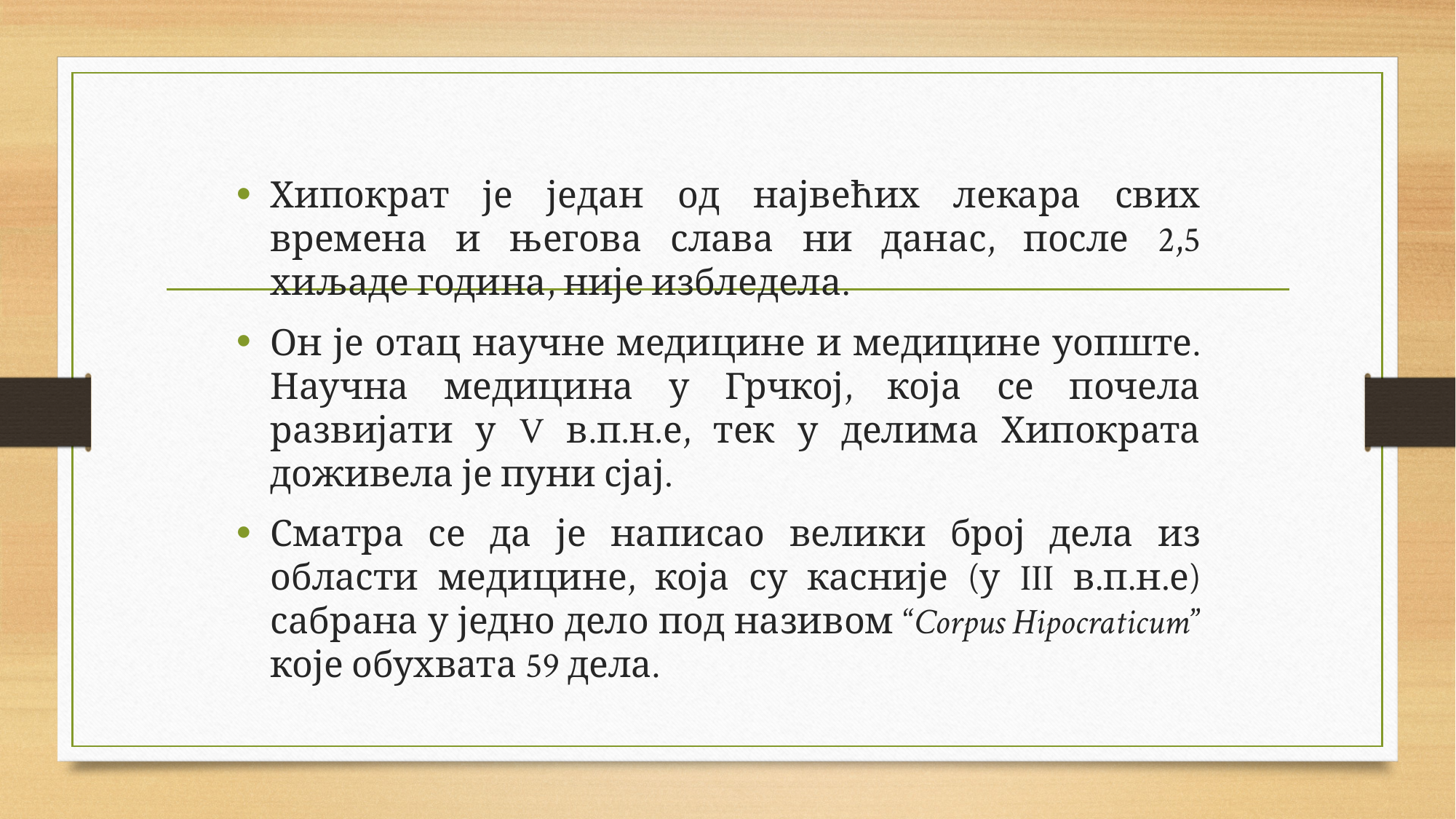

Хипократ је један од највећих лекара свих времена и његова слава ни данас, после 2,5 хиљаде година, није избледела.
Он је отац научне медицине и медицине уопште. Научна медицина у Грчкој, која се почела развијати у V в.п.н.е, тек у делима Хипократа доживела је пуни сјај.
Сматра се да је написао велики број дела из области медицине, која су касније (у III в.п.н.е) сабрана у једно дело под називом “Corpus Hipocraticum” које обухвата 59 дела.